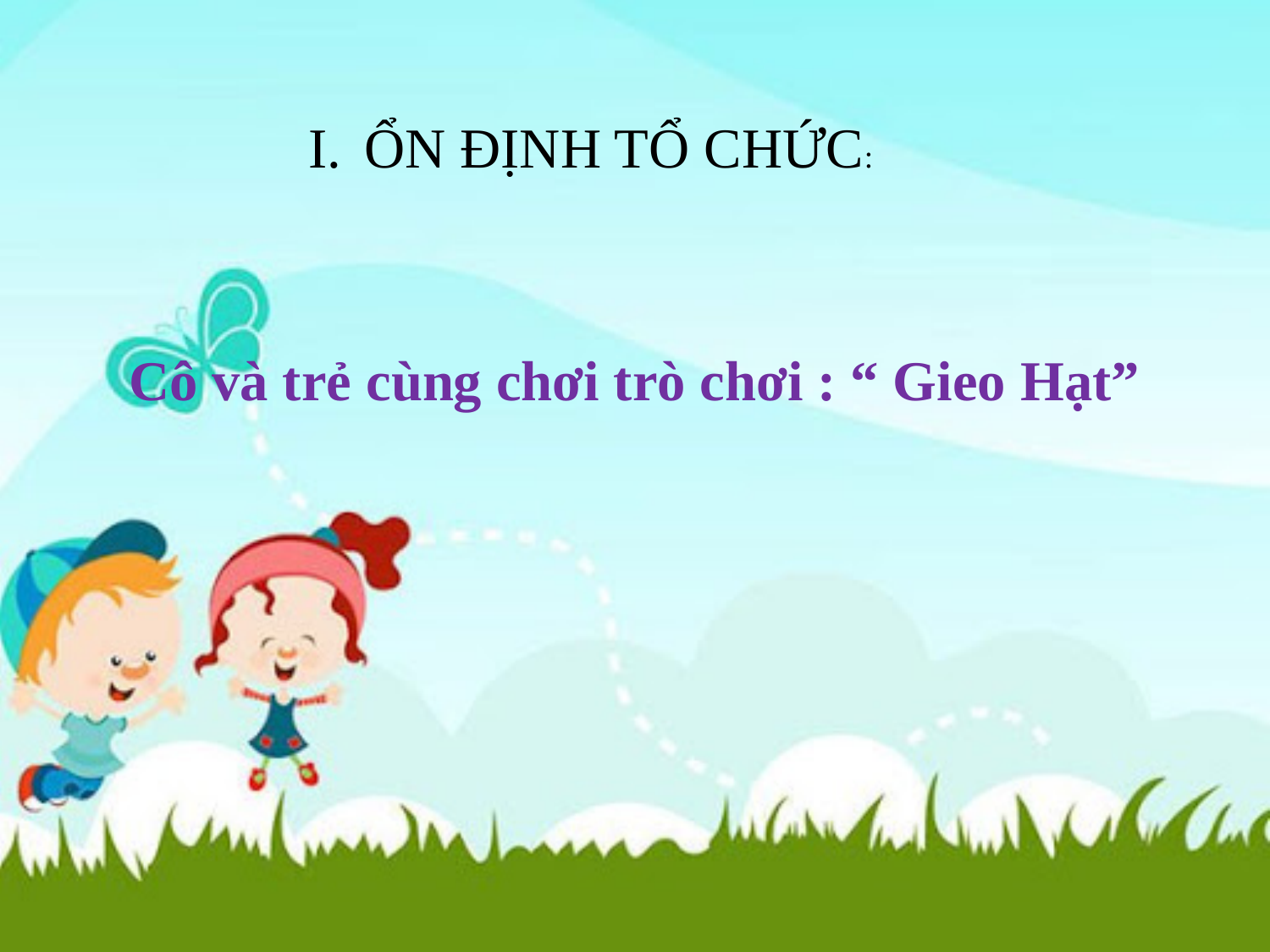

ỔN ĐỊNH TỔ CHỨC:

Cô và trẻ cùng chơi trò chơi : “ Gieo Hạt”